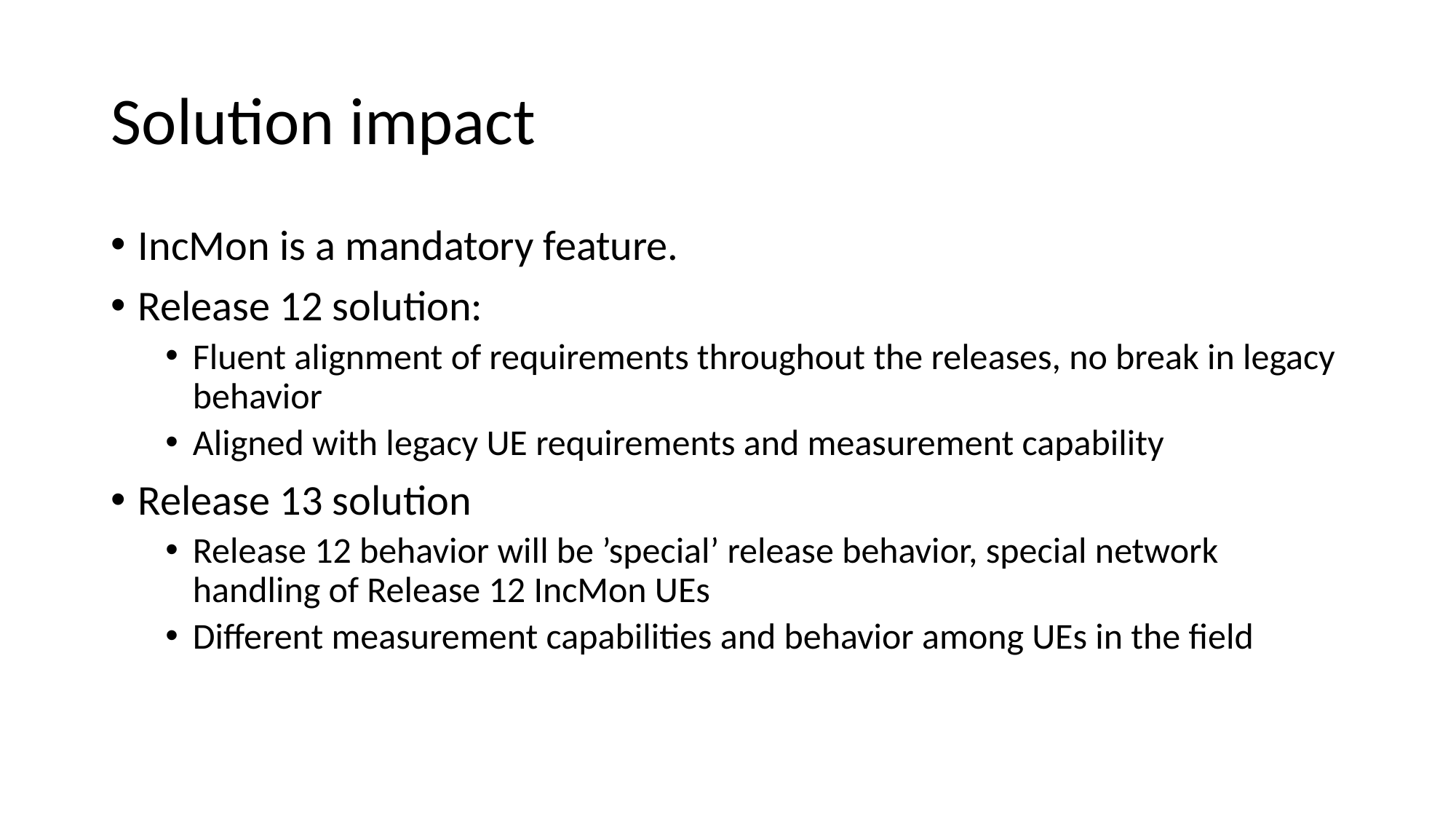

# Solution impact
IncMon is a mandatory feature.
Release 12 solution:
Fluent alignment of requirements throughout the releases, no break in legacy behavior
Aligned with legacy UE requirements and measurement capability
Release 13 solution
Release 12 behavior will be ’special’ release behavior, special network handling of Release 12 IncMon UEs
Different measurement capabilities and behavior among UEs in the field